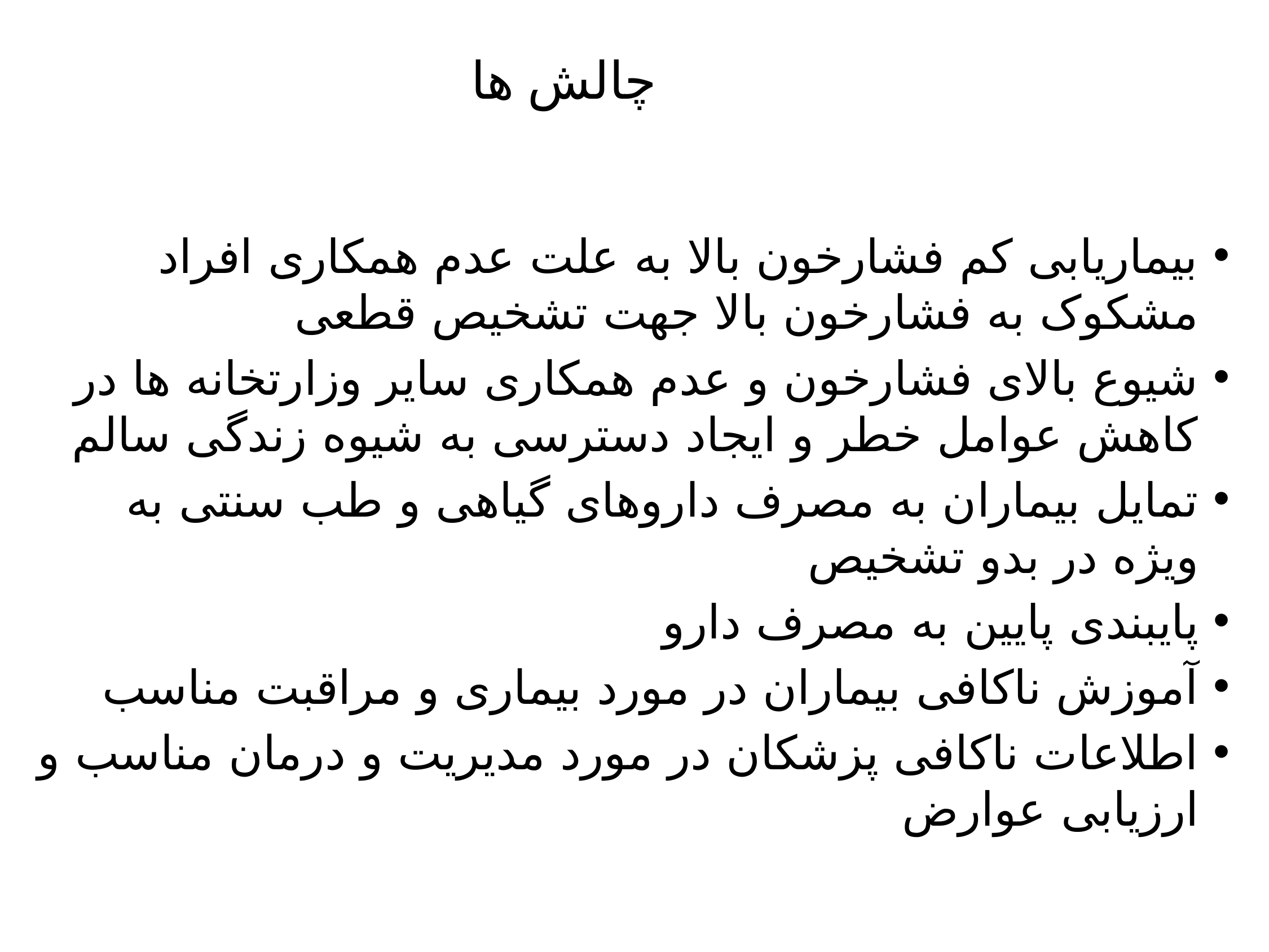

# چالش ها
بیماریابی کم فشارخون بالا به علت عدم همکاری افراد مشکوک به فشارخون بالا جهت تشخیص قطعی
شیوع بالای فشارخون و عدم همکاری سایر وزارتخانه ها در کاهش عوامل خطر و ایجاد دسترسی به شیوه زندگی سالم
تمایل بیماران به مصرف داروهای گیاهی و طب سنتی به ویژه در بدو تشخیص
پایبندی پایین به مصرف دارو
آموزش ناکافی بیماران در مورد بیماری و مراقبت مناسب
اطلاعات ناکافی پزشکان در مورد مدیریت و درمان مناسب و ارزیابی عوارض